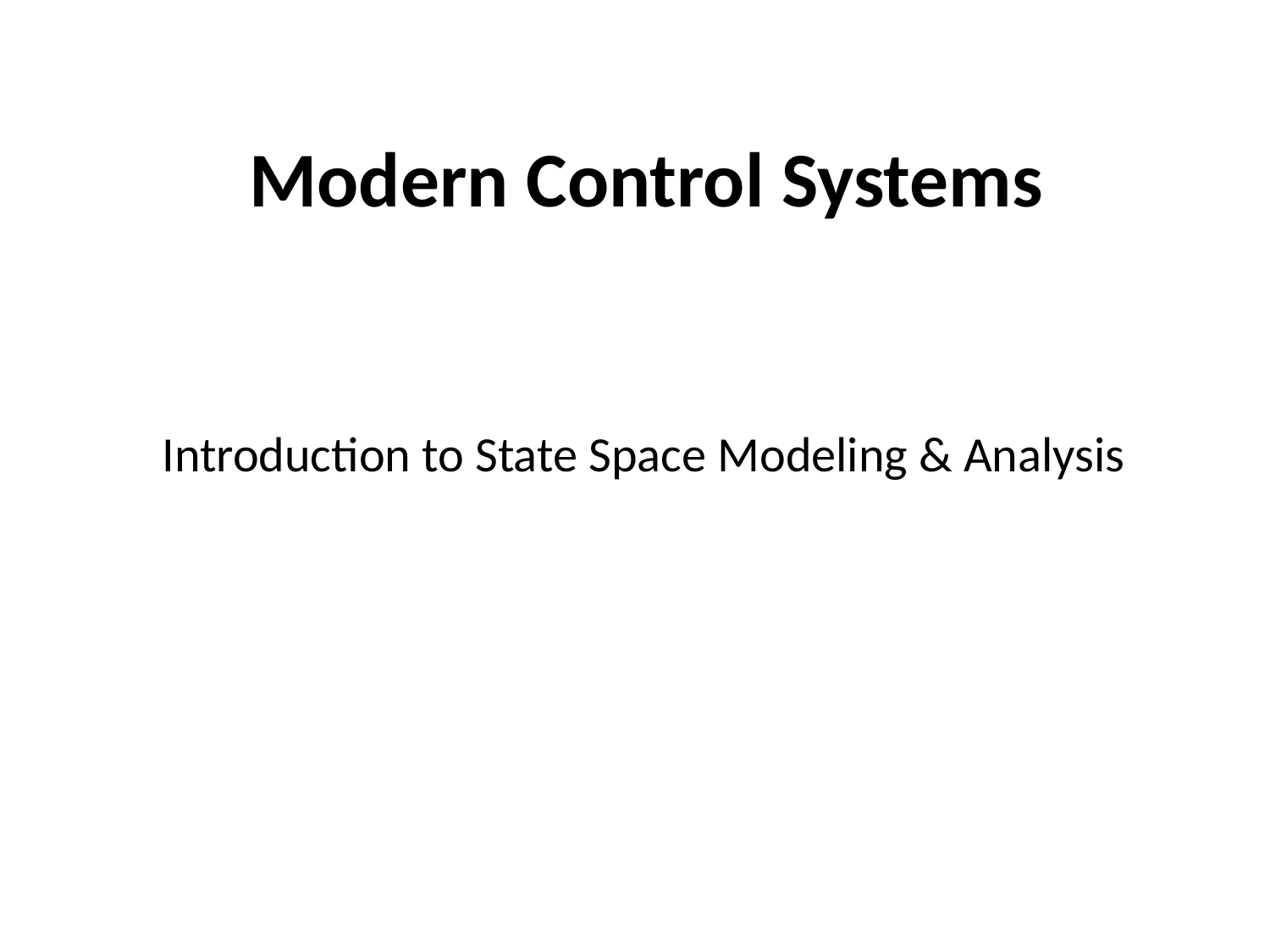

# Modern Control Systems
Introduction to State Space Modeling & Analysis